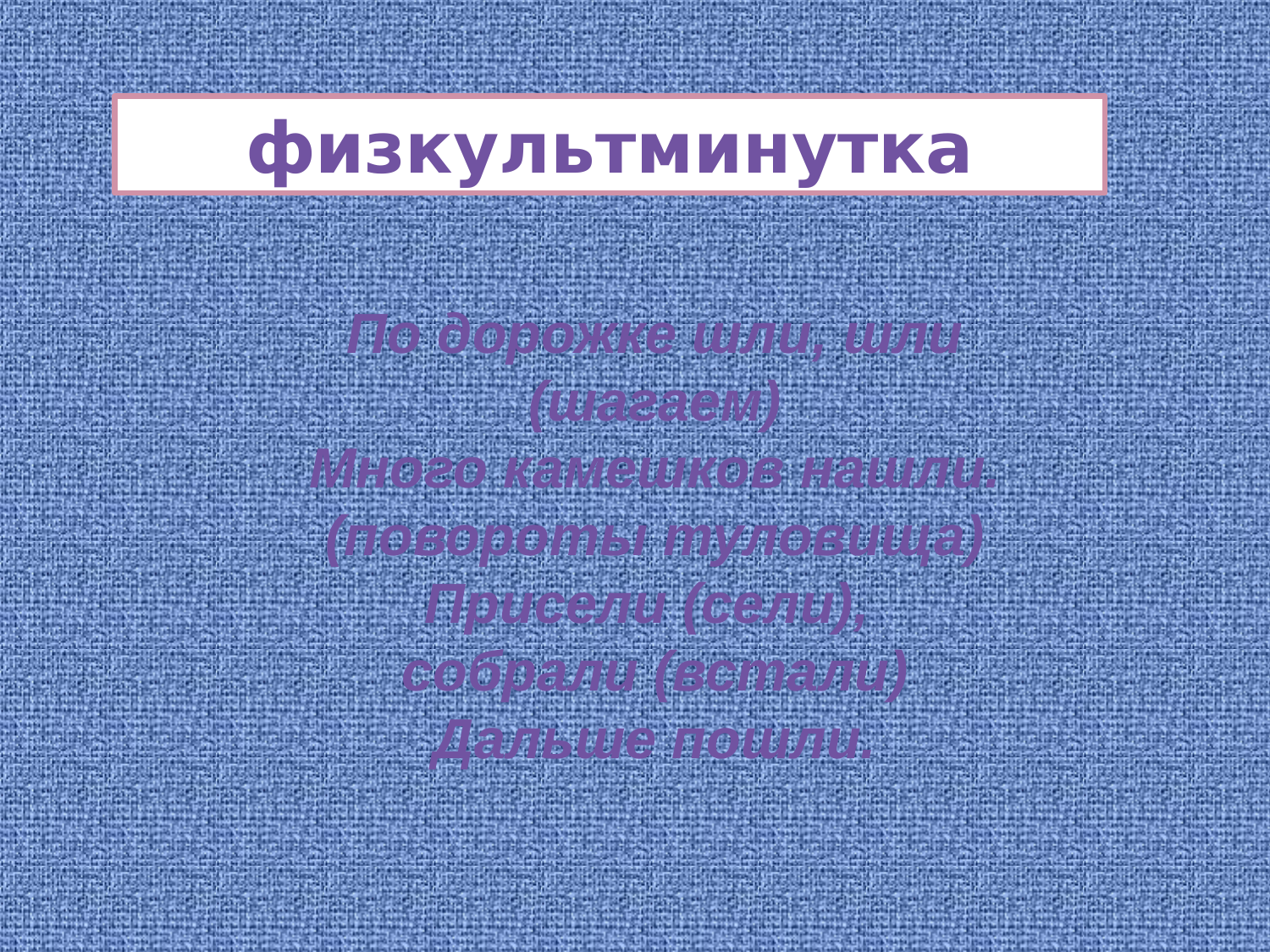

физкультминутка
По дорожке шли, шли (шагаем)
Много камешков нашли.
(повороты туловища)
Присели (сели),
собрали (встали)
Дальше пошли.